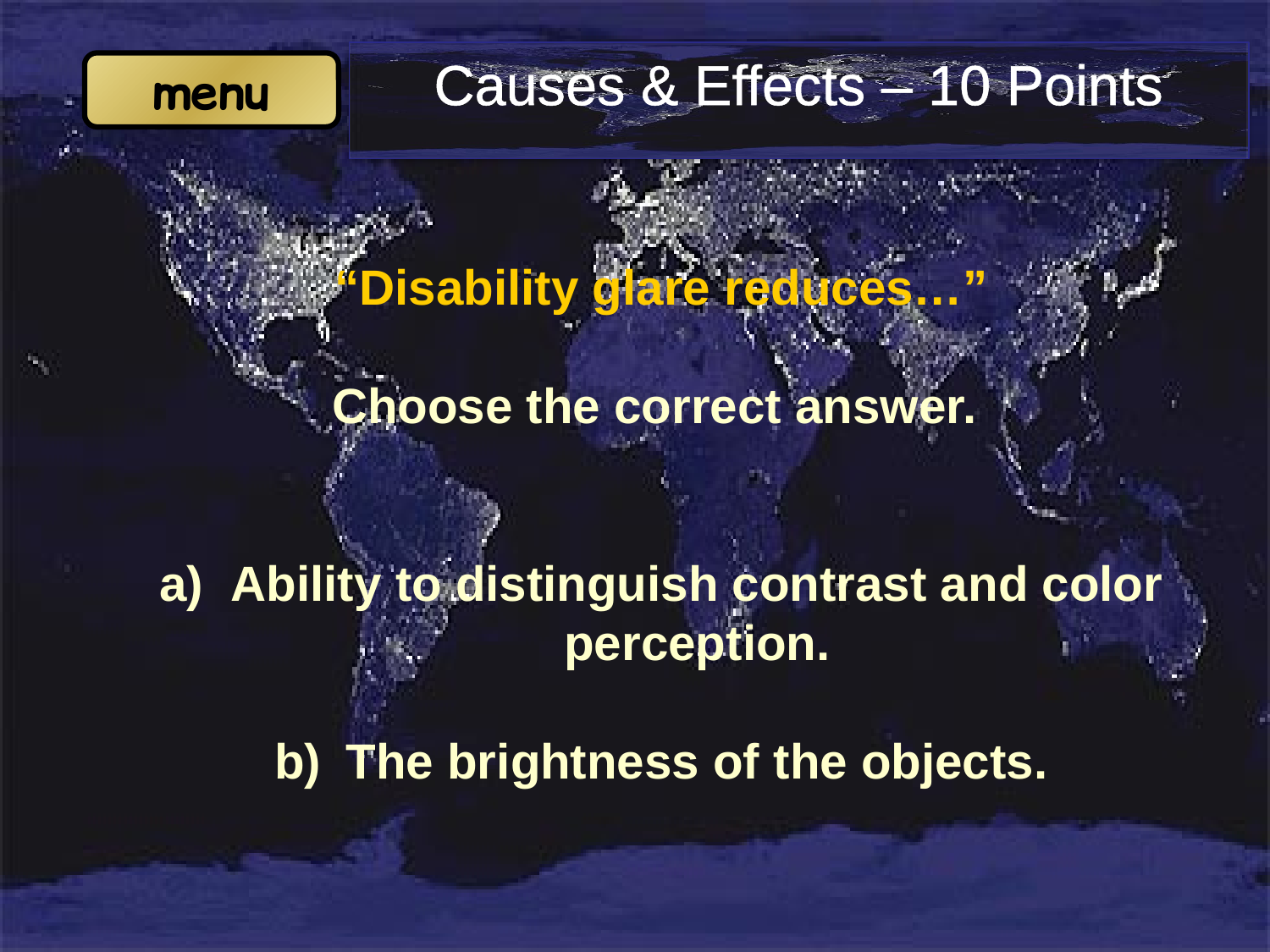

# Causes & Effects – 10 Points

“Disability glare reduces…”

Choose the correct answer.

Ability to distinguish contrast and color perception.

The brightness of the objects.